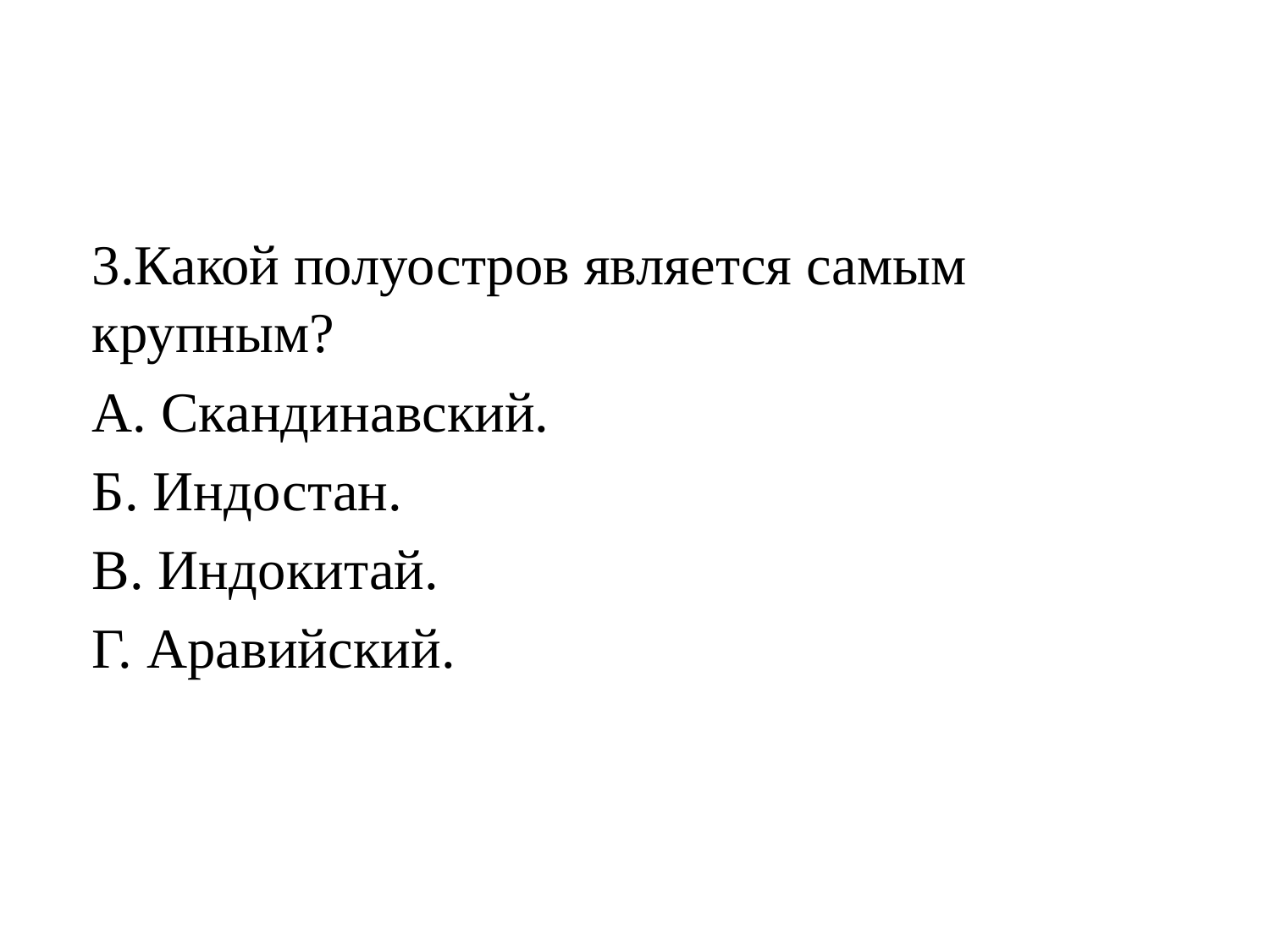

3.Какой полуостров является самым крупным?
А. Скандинавский.
Б. Индостан.
В. Индокитай.
Г. Аравийский.